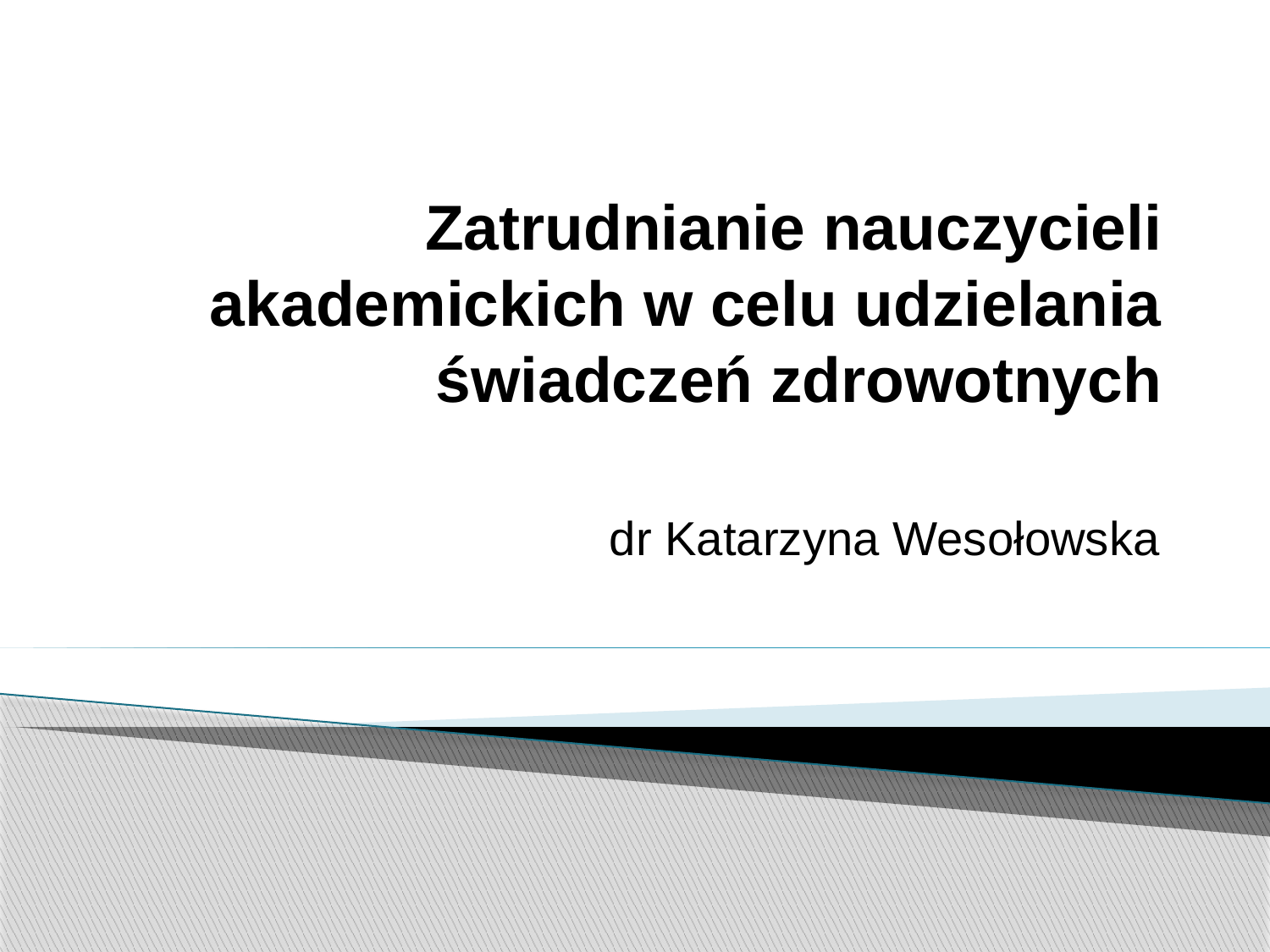

# Zatrudnianie nauczycieli akademickich w celu udzielania świadczeń zdrowotnych
dr Katarzyna Wesołowska